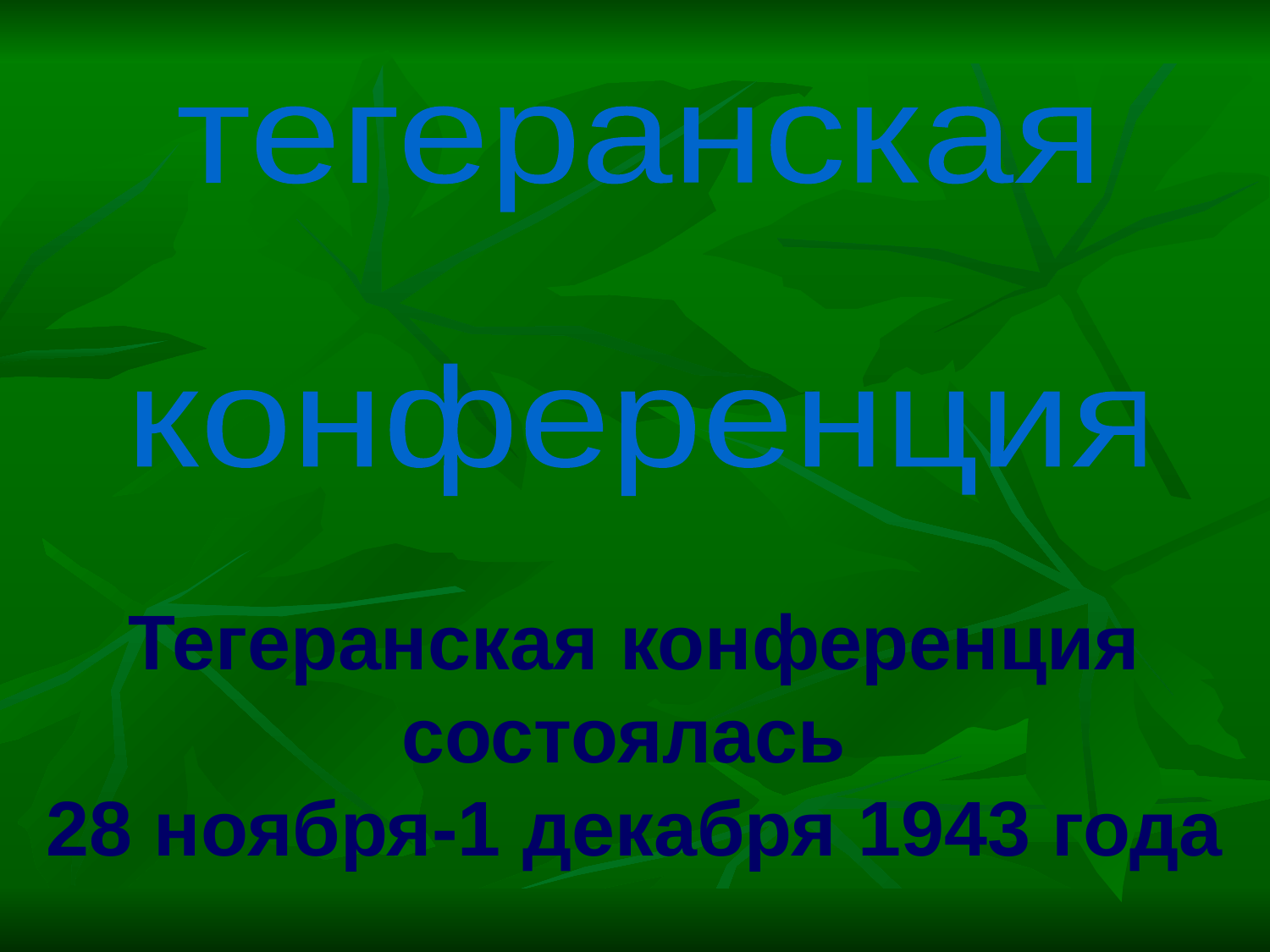

тегеранская

конференция
Тегеранская конференция состоялась
28 ноября-1 декабря 1943 года